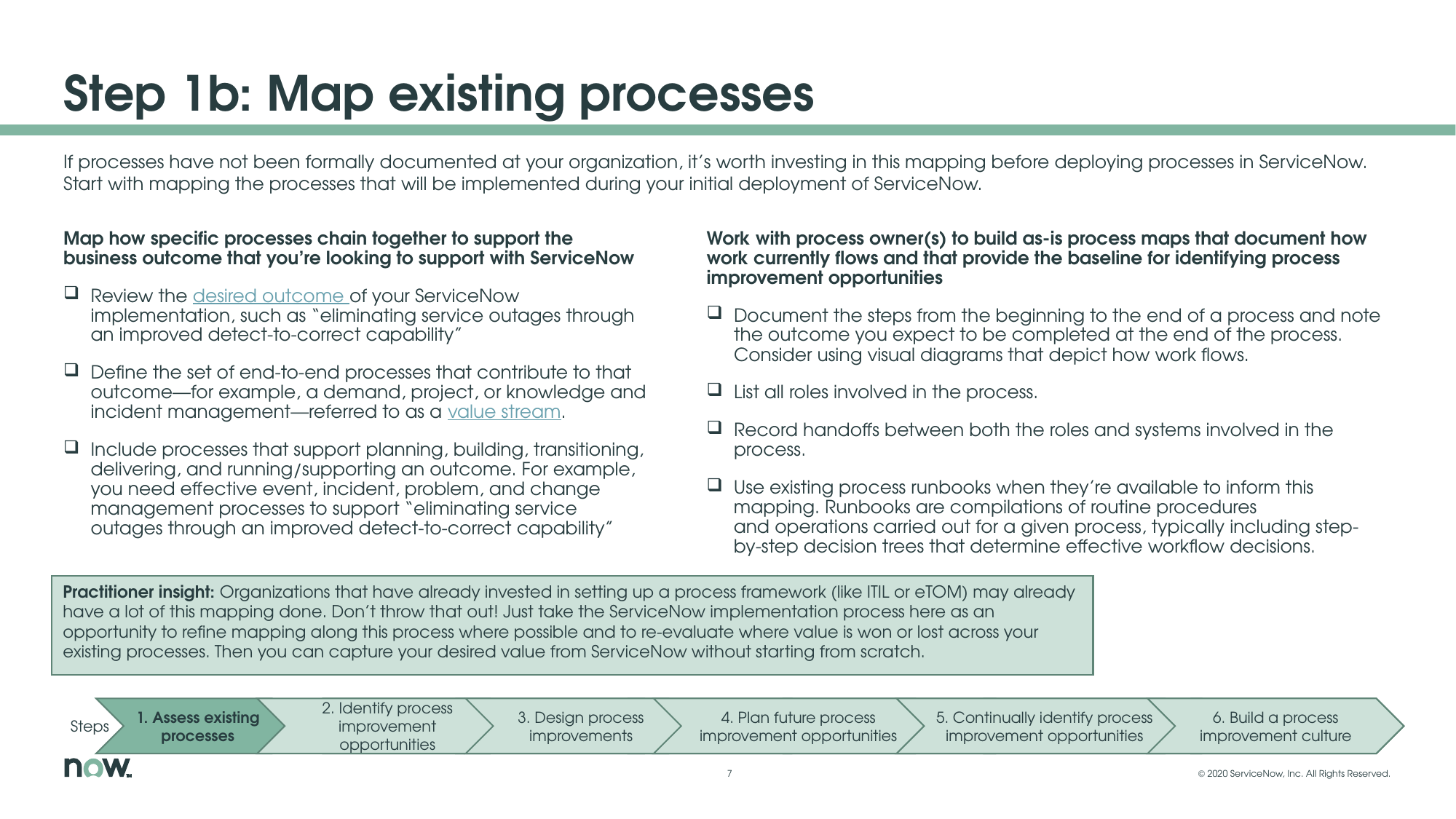

# Step 1b: Map existing processes

If processes have not been formally documented at your organization, it’s worth investing in this mapping before deploying processes in ServiceNow. Start with mapping the processes that will be implemented during your initial deployment of ServiceNow.
Map how specific processes chain together to support the business outcome that you’re looking to support with ServiceNow
Review the desired outcome of your ServiceNow implementation, such as “eliminating service outages through an improved detect-to-correct capability”
Define the set of end-to-end processes that contribute to that outcome—for example, a demand, project, or knowledge and incident management—referred to as a value stream.
Include processes that support planning, building, transitioning, delivering, and running/supporting an outcome. For example, you need effective event, incident, problem, and change management processes to support “eliminating service outages through an improved detect-to-correct capability”

Work with process owner(s) to build as-is process maps that document how work currently flows and that provide the baseline for identifying process improvement opportunities
Document the steps from the beginning to the end of a process and note the outcome you expect to be completed at the end of the process. Consider using visual diagrams that depict how work flows.
List all roles involved in the process.
Record handoffs between both the roles and systems involved in the process.
Use existing process runbooks when they’re available to inform this mapping. Runbooks are compilations of routine procedures and operations carried out for a given process, typically including step-by-step decision trees that determine effective workflow decisions.
Practitioner insight: Organizations that have already invested in setting up a process framework (like ITIL or eTOM) may already have a lot of this mapping done. Don’t throw that out! Just take the ServiceNow implementation process here as an opportunity to refine mapping along this process where possible and to re-evaluate where value is won or lost across your existing processes. Then you can capture your desired value from ServiceNow without starting from scratch.
1. Assess existing processes
2. Identify process improvement opportunities
3. Design process improvements
4. Plan future process improvement opportunities
5. Continually identify process improvement opportunities
6. Build a process improvement culture
Steps
Steps
1. Assess existing processes
2. Identify process improvement opportunities
3. Design process improvements
4. Plan future process improvement opportunities
5. Continually identify process improvement opportunities
6. Build a process improvement culture